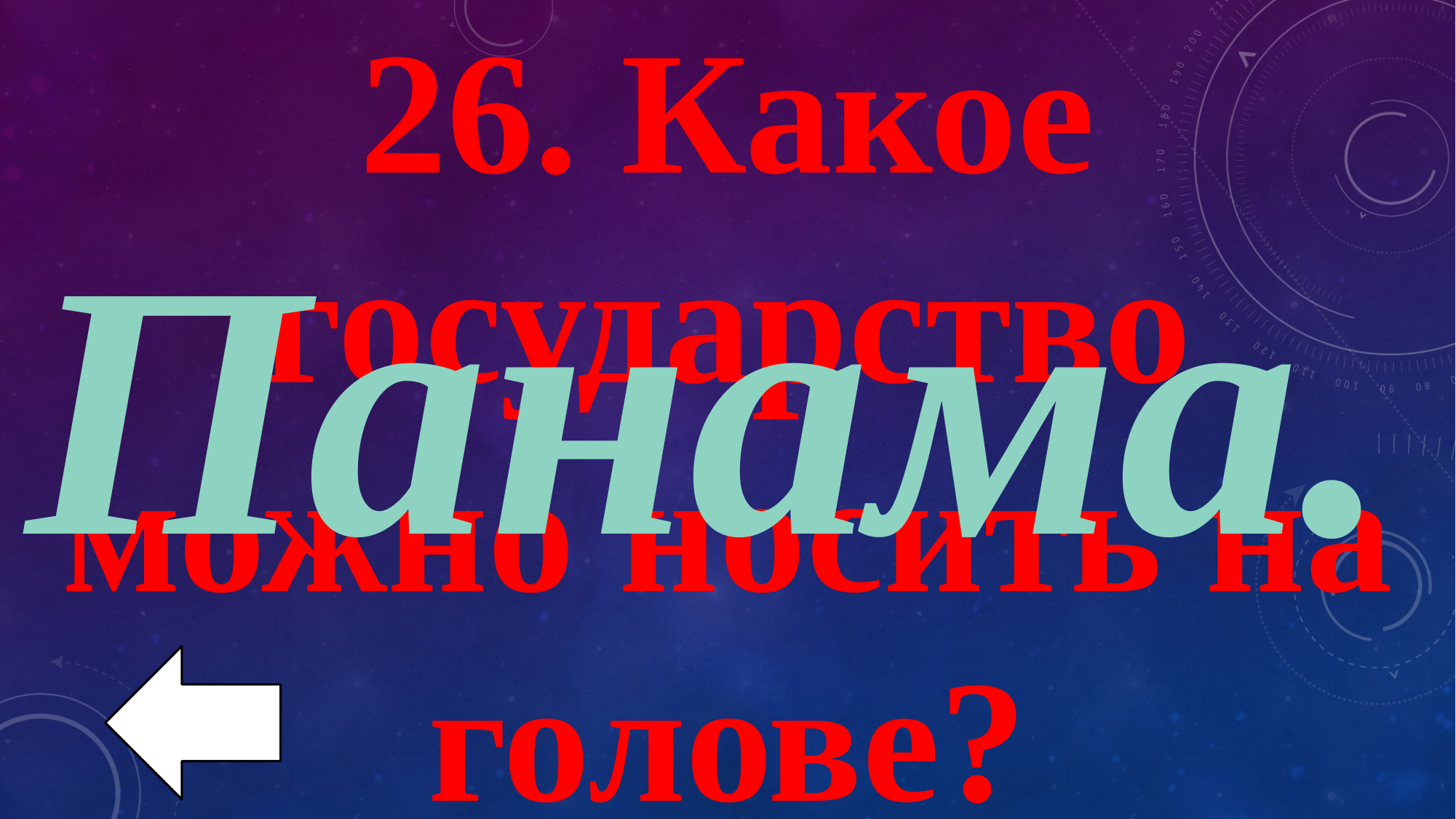

26. Какое государство можно носить на голове?
Панама.